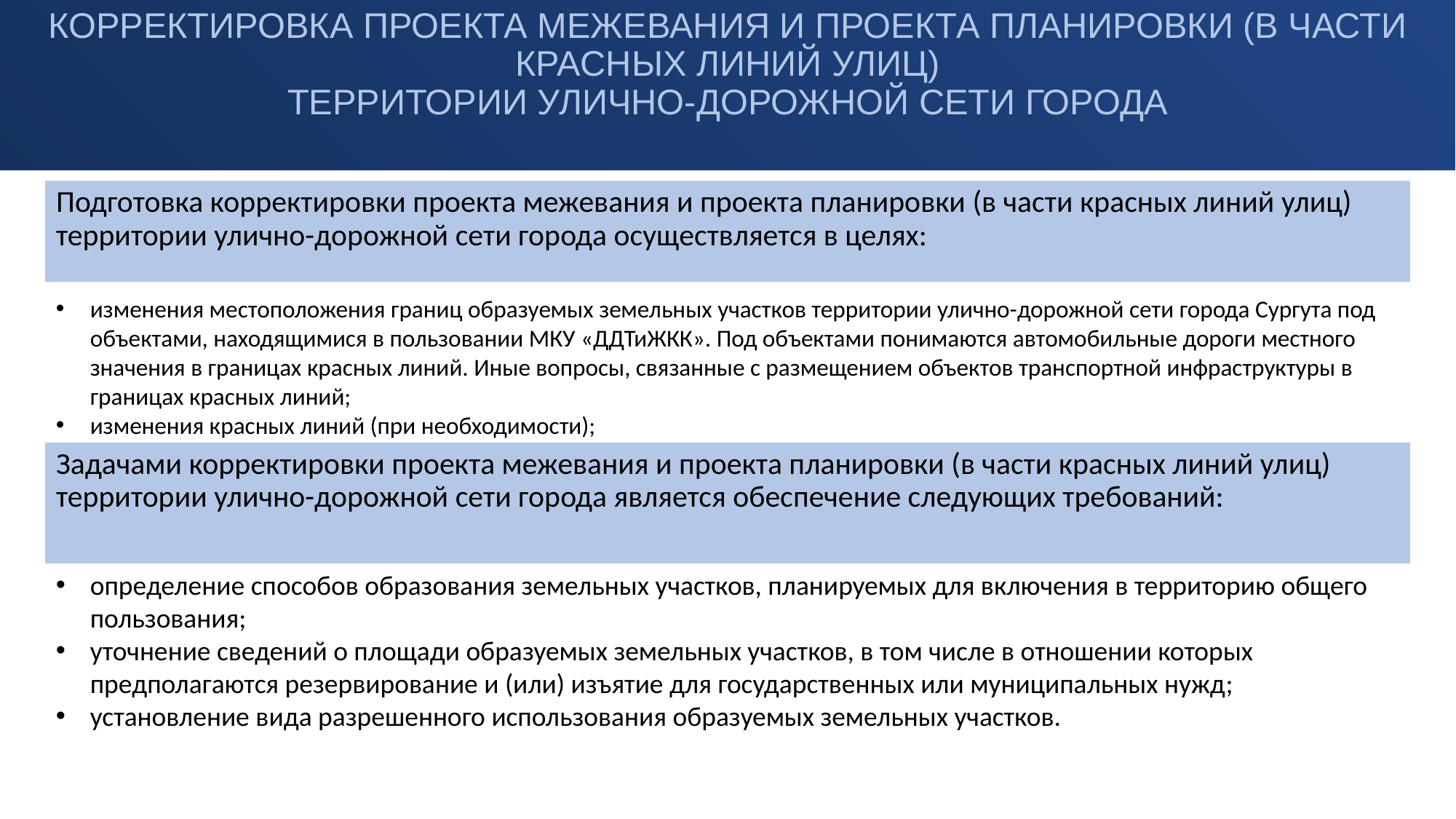

# КОРРЕКТИРОВКА ПРОЕКТА МЕЖЕВАНИЯ И ПРОЕКТА ПЛАНИРОВКИ (В ЧАСТИ КРАСНЫХ ЛИНИЙ УЛИЦ) ТЕРРИТОРИИ УЛИЧНО-ДОРОЖНОЙ СЕТИ ГОРОДА
Подготовка корректировки проекта межевания и проекта планировки (в части красных линий улиц) территории улично-дорожной сети города осуществляется в целях:

изменения местоположения границ образуемых земельных участков территории улично-дорожной сети города Сургута под объектами, находящимися в пользовании МКУ «ДДТиЖКК». Под объектами понимаются автомобильные дороги местного значения в границах красных линий. Иные вопросы, связанные с размещением объектов транспортной инфраструктуры в границах красных линий;
изменения красных линий (при необходимости);

Задачами корректировки проекта межевания и проекта планировки (в части красных линий улиц) территории улично-дорожной сети города является обеспечение следующих требований:
определение способов образования земельных участков, планируемых для включения в территорию общего пользования;
уточнение сведений о площади образуемых земельных участков, в том числе в отношении которых предполагаются резервирование и (или) изъятие для государственных или муниципальных нужд;
установление вида разрешенного использования образуемых земельных участков.